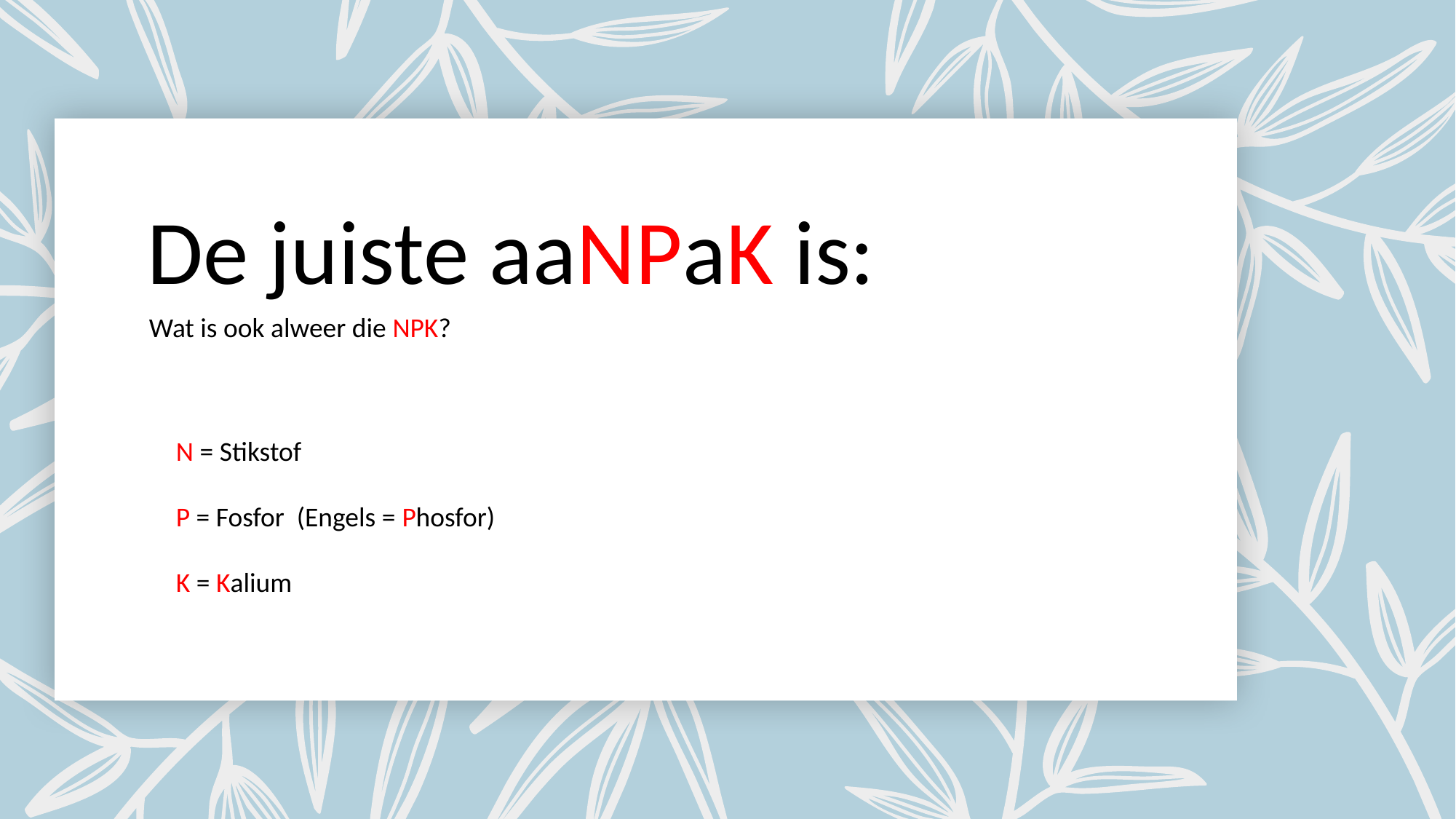

# De juiste aaNPaK is:
Wat is ook alweer die NPK?
N = Stikstof

P = Fosfor  (Engels = Phosfor)

K = Kalium